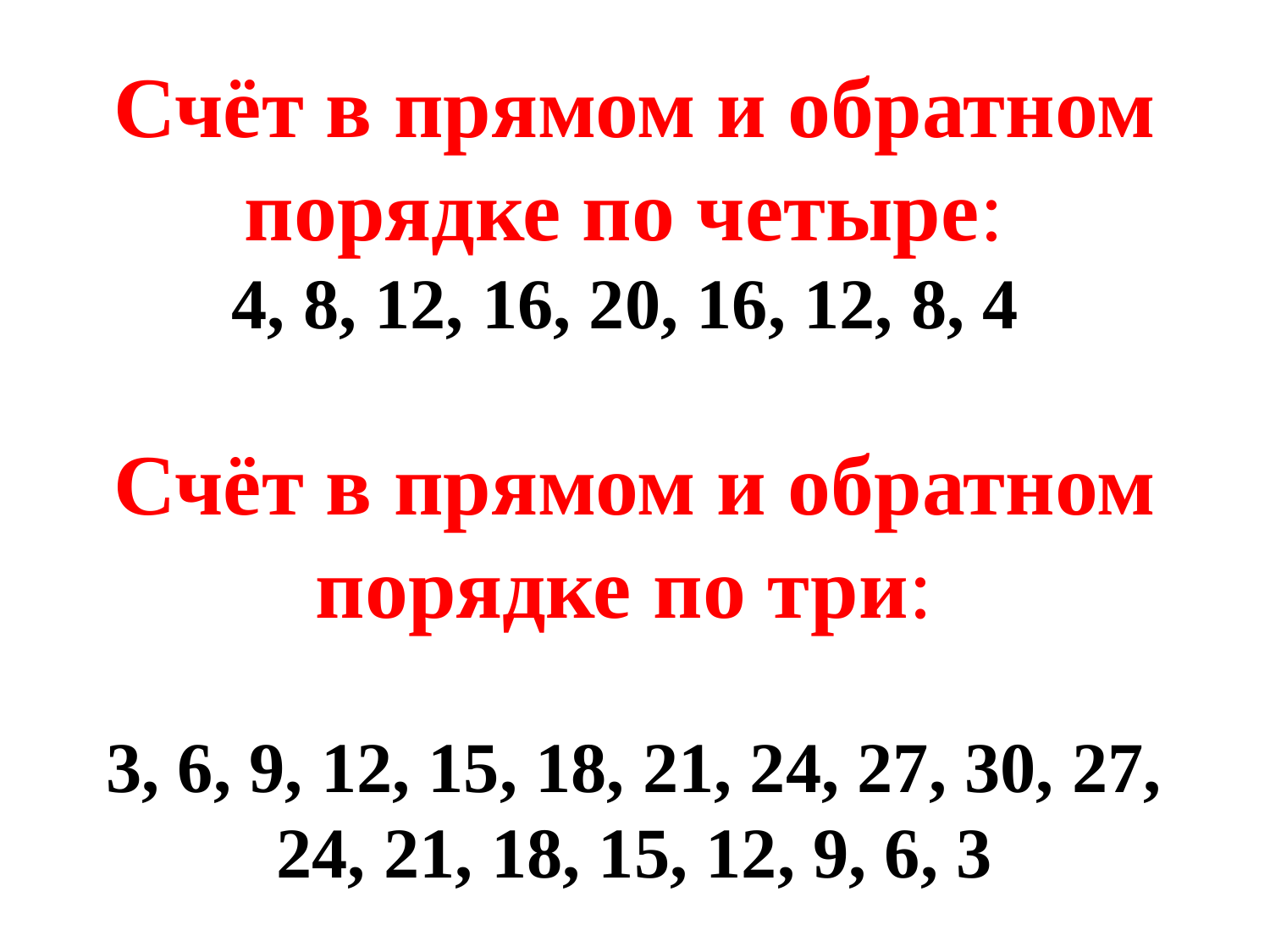

# Счёт в прямом и обратном порядке по четыре: 4, 8, 12, 16, 20, 16, 12, 8, 4 Счёт в прямом и обратном порядке по три: 3, 6, 9, 12, 15, 18, 21, 24, 27, 30, 27, 24, 21, 18, 15, 12, 9, 6, 3